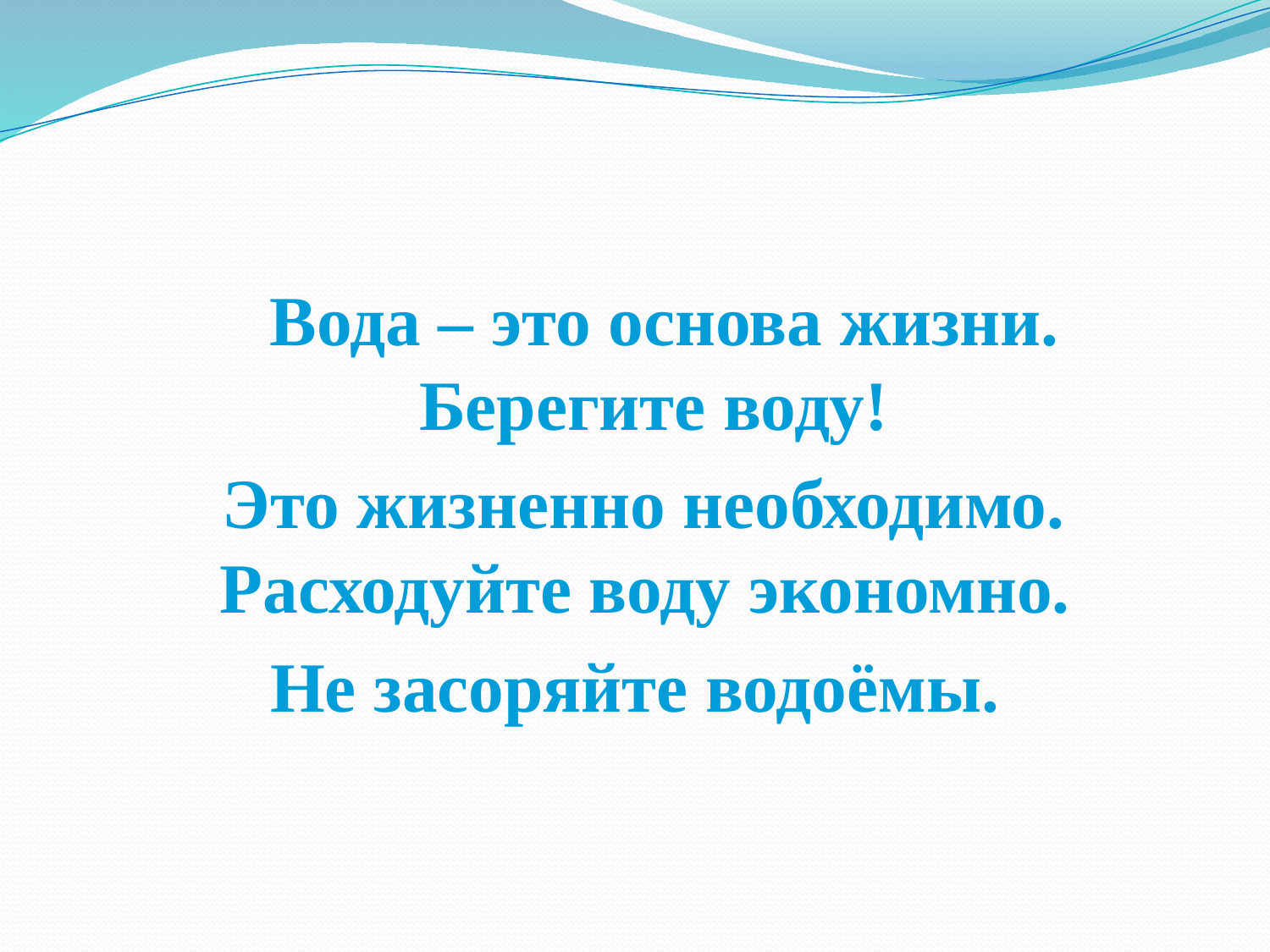

#
     Вода – это основа жизни. Берегите воду!
 Это жизненно необходимо. Расходуйте воду экономно.
Не засоряйте водоёмы.